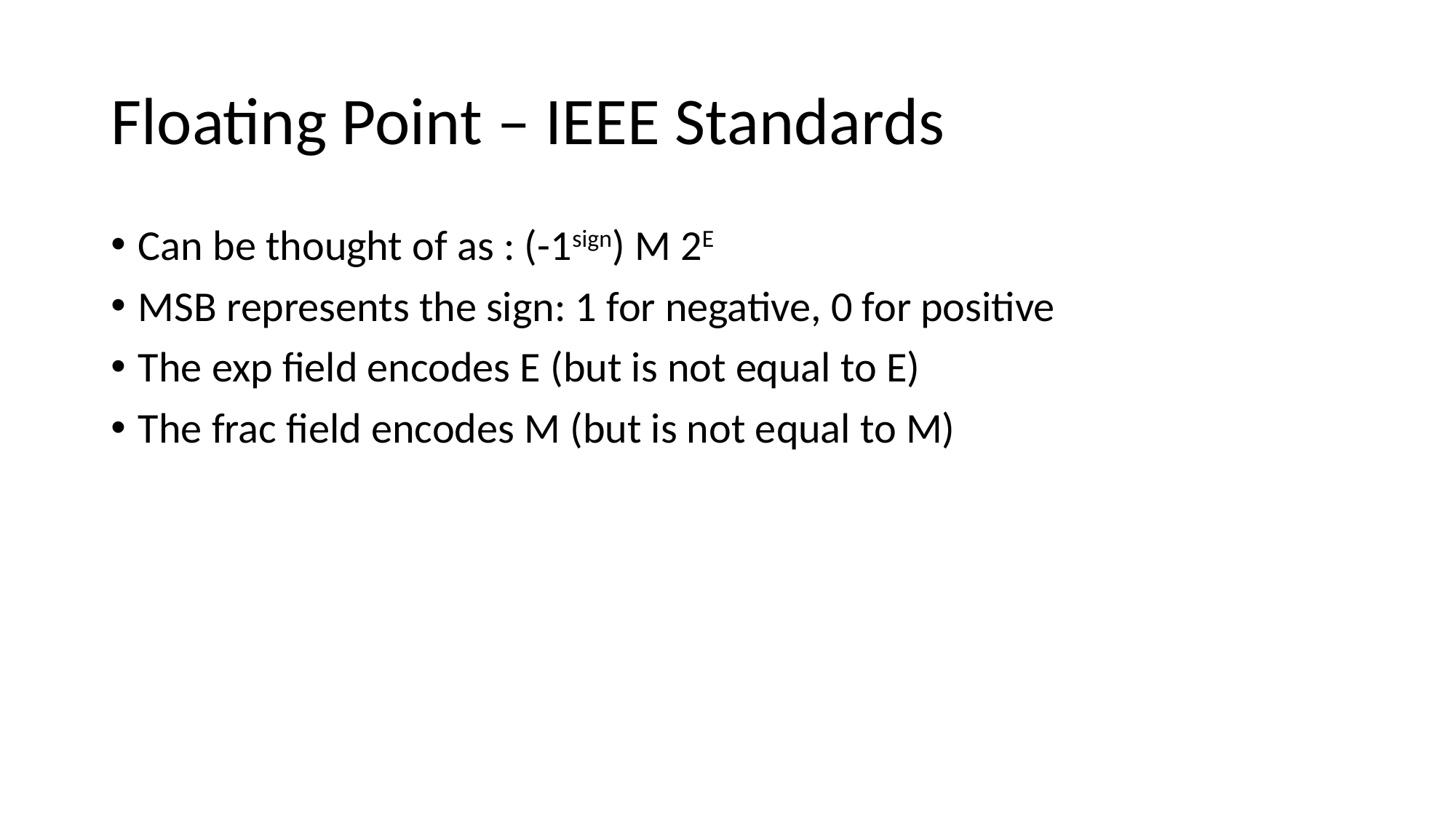

# Floating Point – IEEE Standards
Can be thought of as : (-1sign) M 2E
MSB represents the sign: 1 for negative, 0 for positive
The exp field encodes E (but is not equal to E)
The frac field encodes M (but is not equal to M)